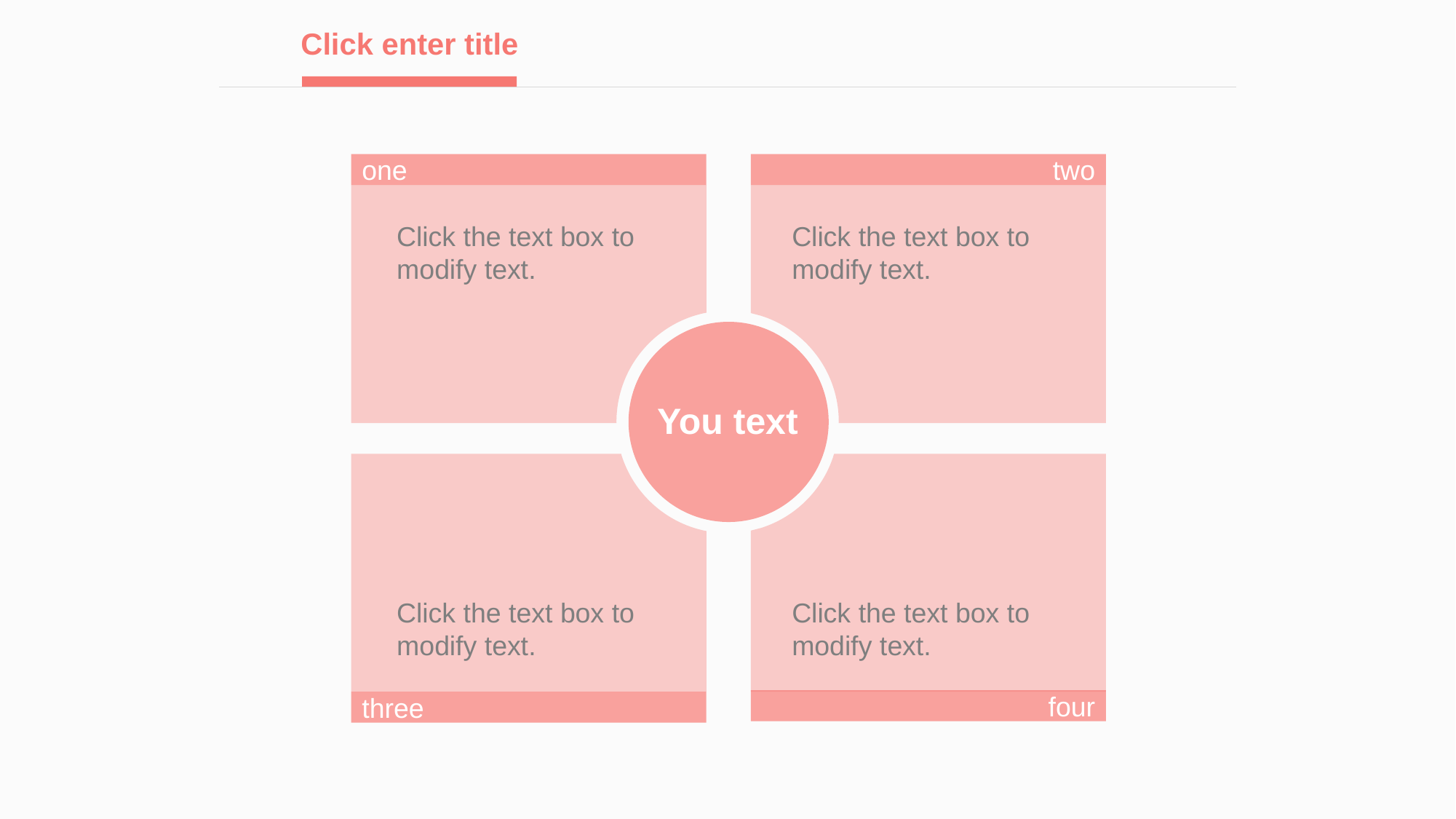

Click enter title

one
two

Click the text box to modify text.

Click the text box to modify text.

You text

Click the text box to modify text.

Click the text box to modify text.
four
three